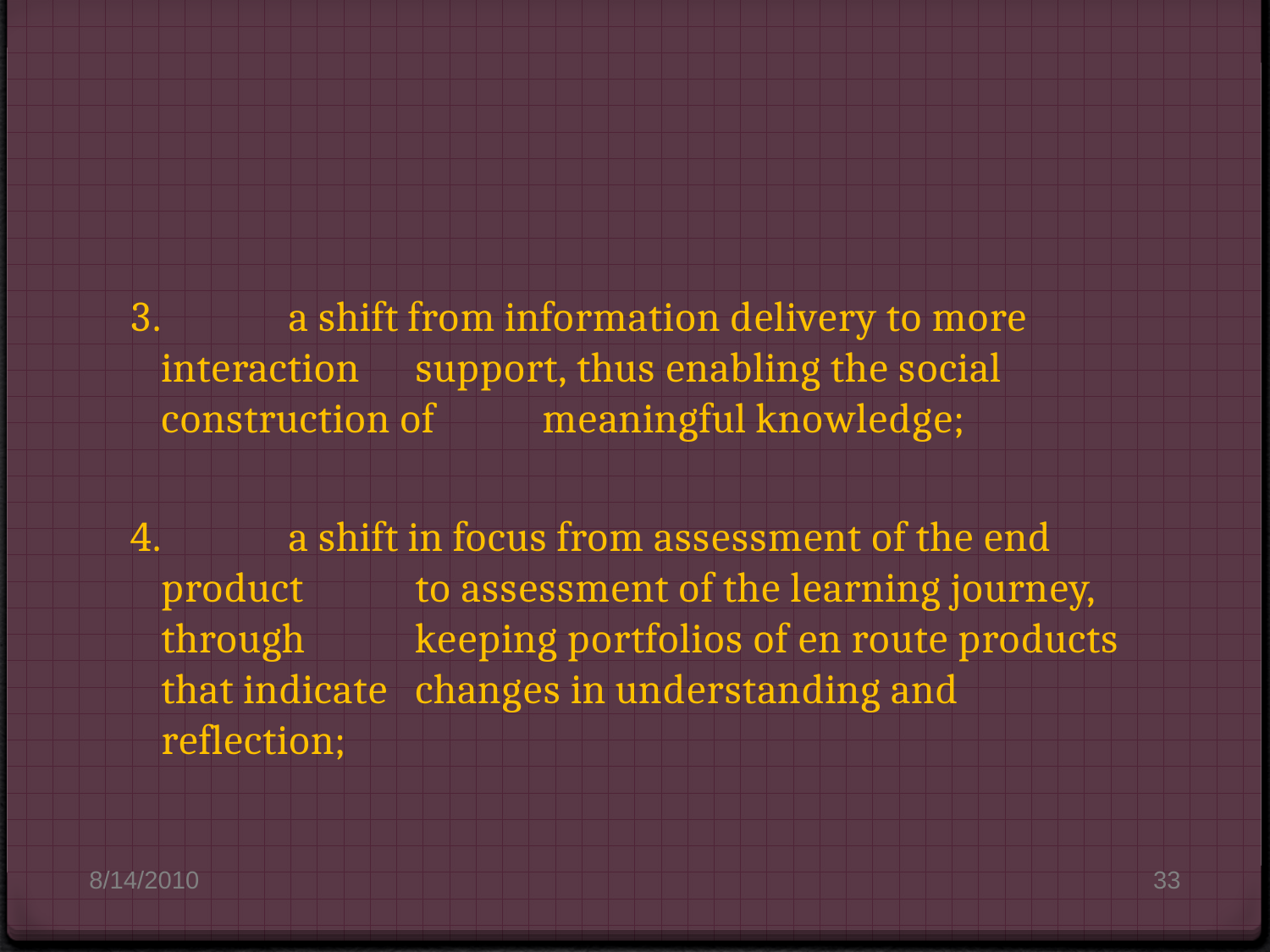

#
3. 	a shift from information delivery to more interaction 	support, thus enabling the social construction of 	meaningful knowledge;

4. 	a shift in focus from assessment of the end product 	to assessment of the learning journey, through 	keeping portfolios of en route products that indicate 	changes in understanding and reflection;

8/14/2010

33